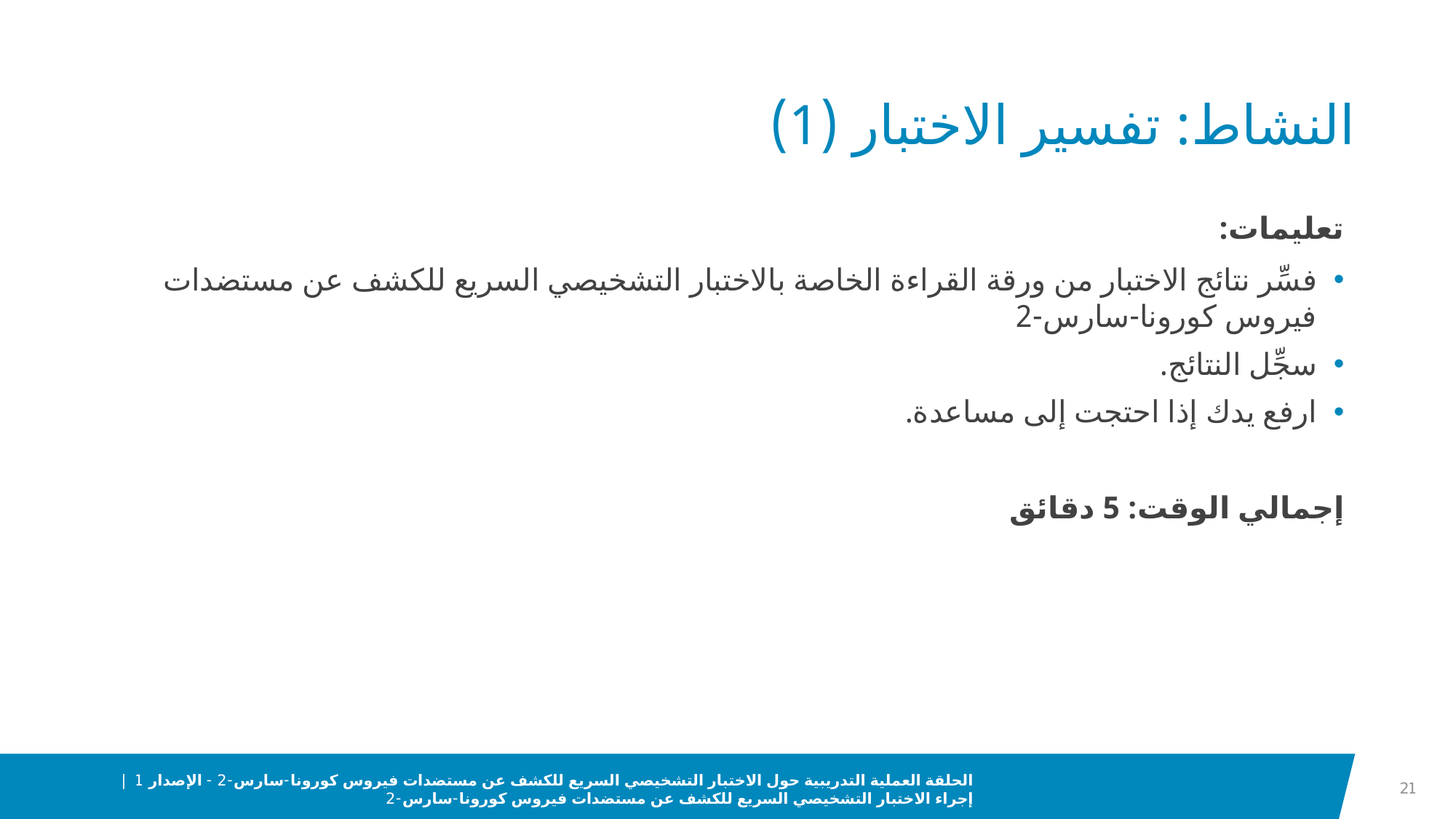

# ‫النشاط‬: تفسير الاختبار (1)‬
تعليمات:
فسِّر نتائج الاختبار من ورقة القراءة الخاصة بالاختبار التشخيصي السريع للكشف عن مستضدات فيروس كورونا-سارس-2
سجِّل النتائج.
ارفع يدك إذا احتجت إلى مساعدة.

إجمالي الوقت: 5 دقائق

21
الحلقة العملية التدريبية حول الاختبار التشخيصي السريع للكشف عن مستضدات فيروس كورونا-سارس-2 - الإصدار 1 | إجراء الاختبار التشخيصي السريع للكشف عن مستضدات فيروس كورونا-سارس-2